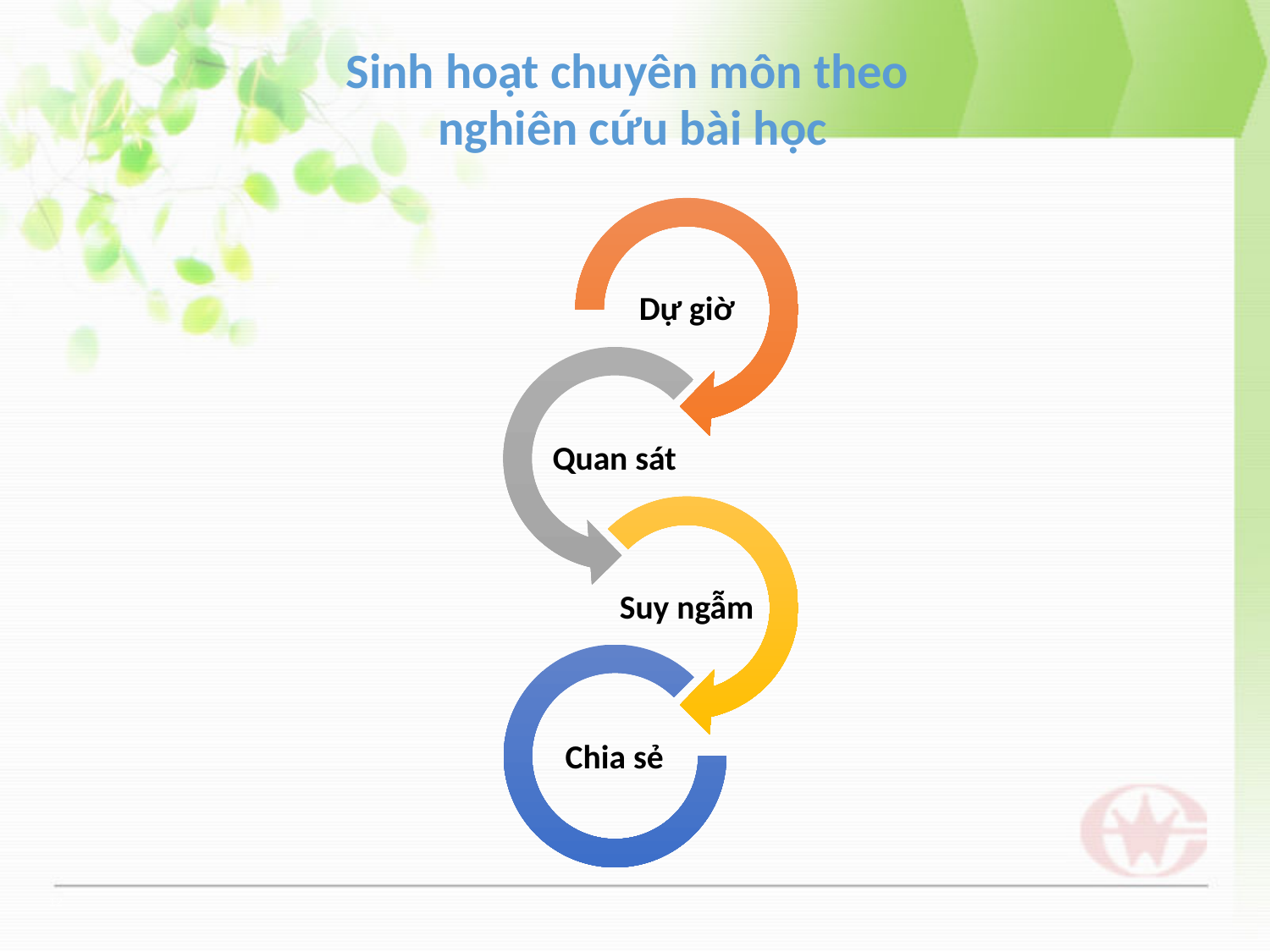

Sinh hoạt chuyên môn theo
nghiên cứu bài học
Dự giờ
Quan sát
Suy ngẫm
Chia sẻ
12